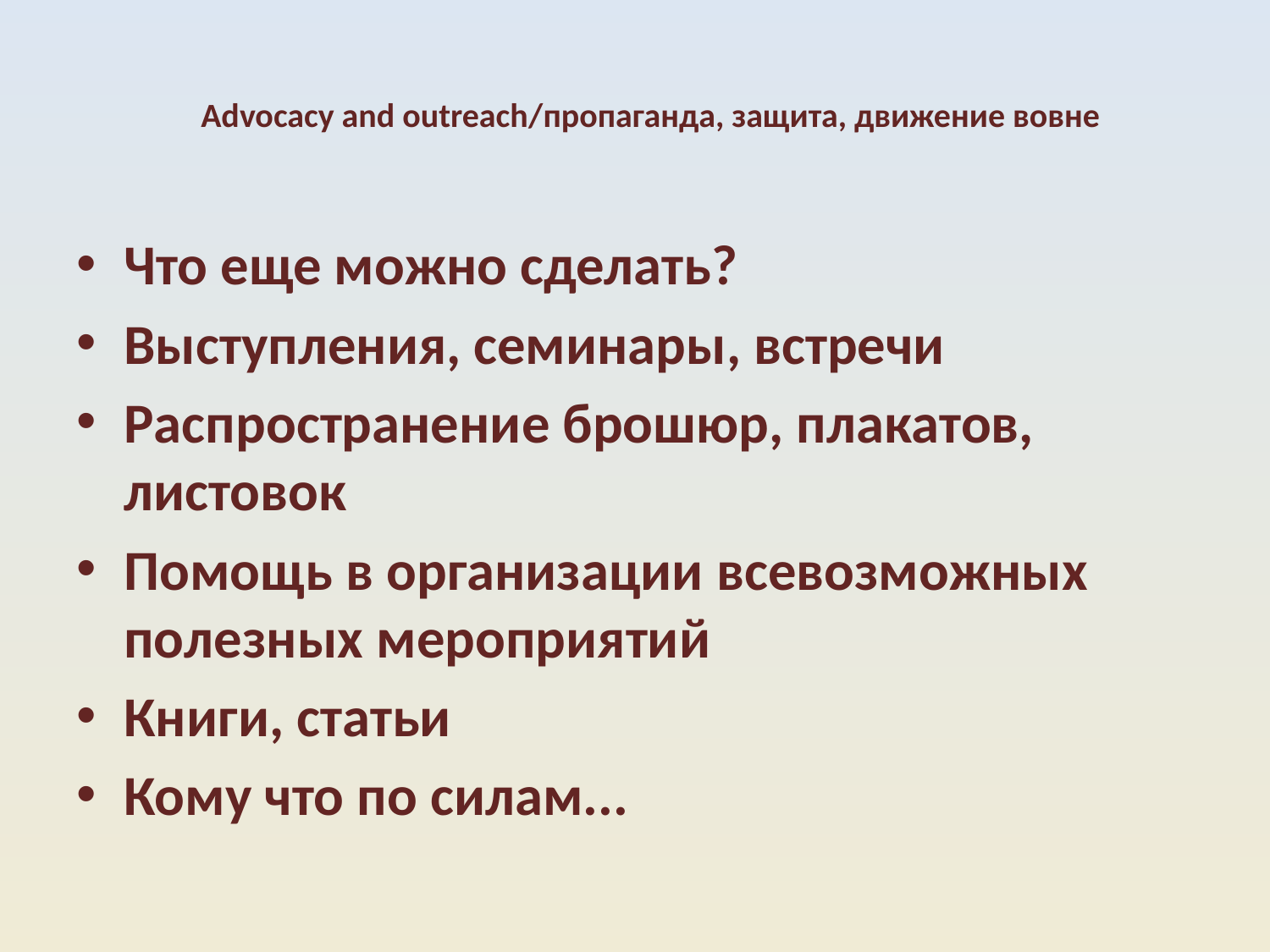

# Advocacy and outreach/пропаганда, защита, движение вовне
Что еще можно сделать?
Выступления, семинары, встречи
Распространение брошюр, плакатов, листовок
Помощь в организации всевозможных полезных мероприятий
Книги, статьи
Кому что по силам...